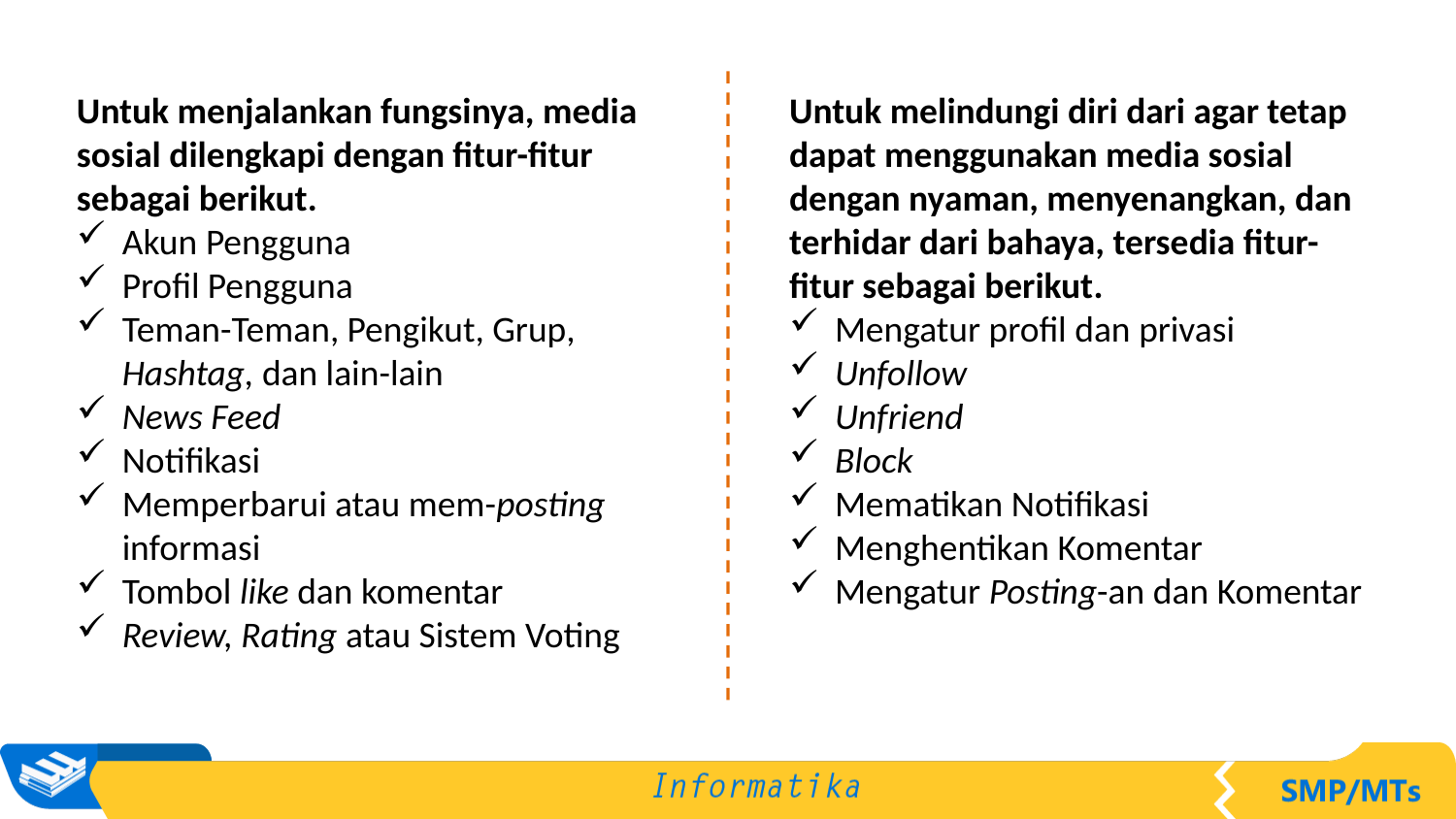

Untuk melindungi diri dari agar tetap dapat menggunakan media sosial dengan nyaman, menyenangkan, dan terhidar dari bahaya, tersedia fitur-fitur sebagai berikut.
Mengatur profil dan privasi
Unfollow
Unfriend
Block
Mematikan Notifikasi
Menghentikan Komentar
Mengatur Posting-an dan Komentar

Untuk menjalankan fungsinya, media sosial dilengkapi dengan fitur-fitur sebagai berikut.
Akun Pengguna
Profil Pengguna
Teman-Teman, Pengikut, Grup, Hashtag, dan lain-lain
News Feed
Notifikasi
Memperbarui atau mem-posting informasi
Tombol like dan komentar
Review, Rating atau Sistem Voting